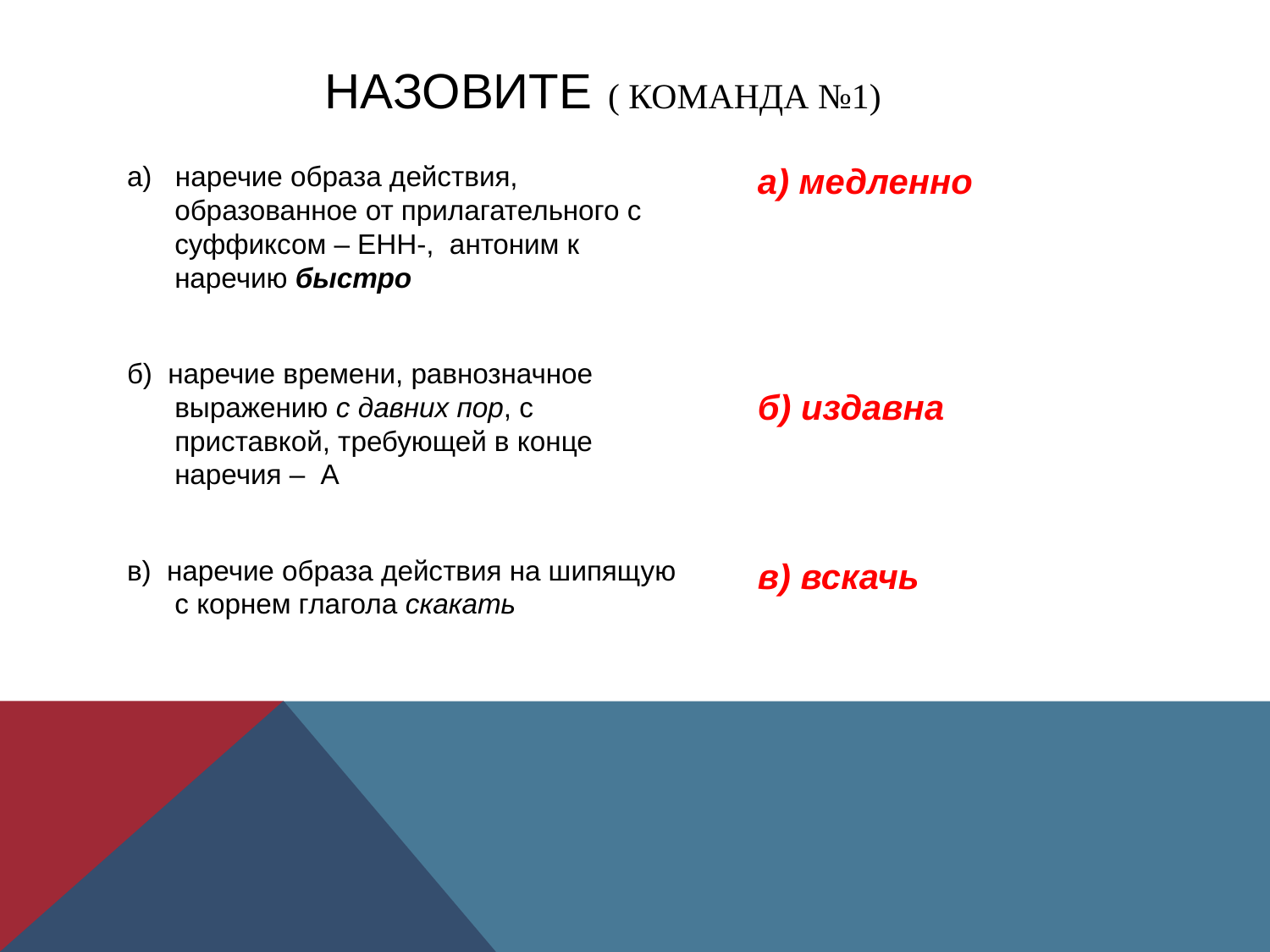

# НАЗОВИТЕ ( команда №1)
а)   наречие образа действия, образованное от прилагательного с суффиксом – ЕНН-,  антоним к наречию быстро

б)  наречие времени, равнозначное выражению с давних пор, с приставкой, требующей в конце наречия –  А

в)  наречие образа действия на шипящую с корнем глагола скакать
а) медленно

б) издавна

в) вскачь